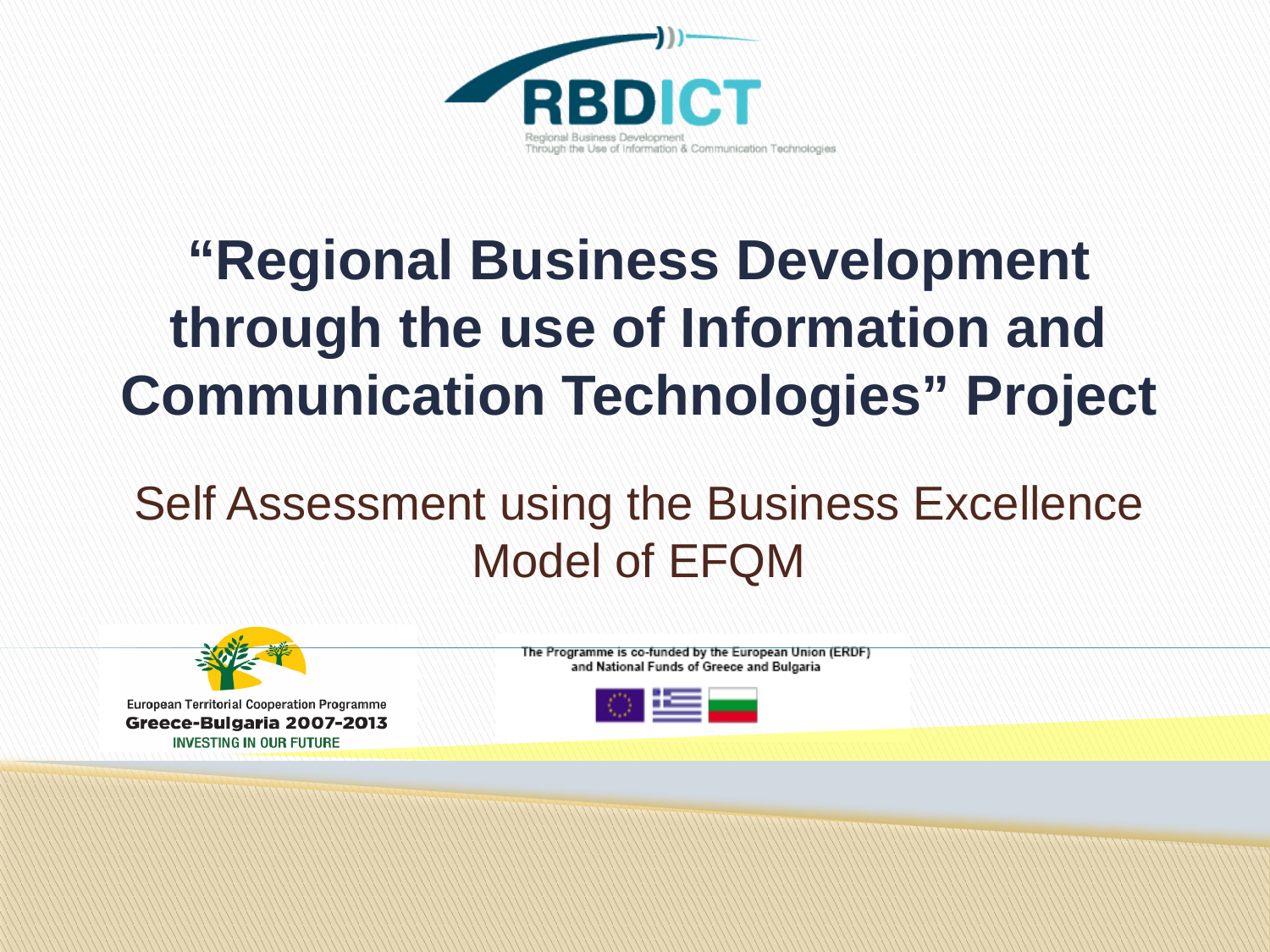

# “Regional Business Development through the use of Information and Communication Technologies” Project
Self Assessment using the Business Excellence Model of EFQM